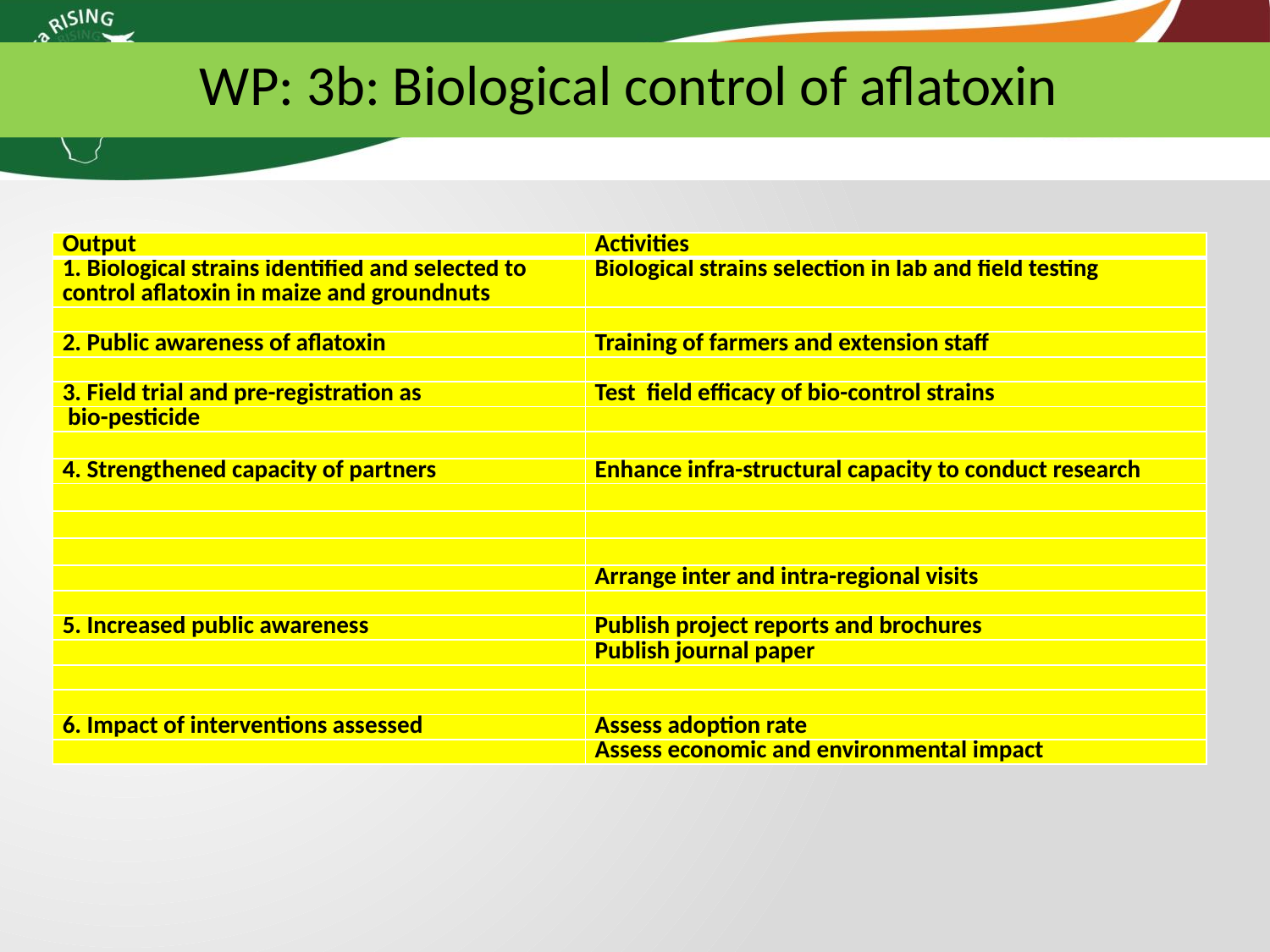

WP: 3b: Biological control of aflatoxin
| Output | Activities |
| --- | --- |
| 1. Biological strains identified and selected to control aflatoxin in maize and groundnuts | Biological strains selection in lab and field testing |
|  |  |
| 2. Public awareness of aflatoxin | Training of farmers and extension staff |
|  |  |
| 3. Field trial and pre-registration as | Test field efficacy of bio-control strains |
| bio-pesticide |  |
|  |  |
| 4. Strengthened capacity of partners | Enhance infra-structural capacity to conduct research |
|  |  |
|  |  |
|  |  |
|  | Arrange inter and intra-regional visits |
|  |  |
| 5. Increased public awareness | Publish project reports and brochures |
|  | Publish journal paper |
|  |  |
|  |  |
| 6. Impact of interventions assessed | Assess adoption rate |
|  | Assess economic and environmental impact |